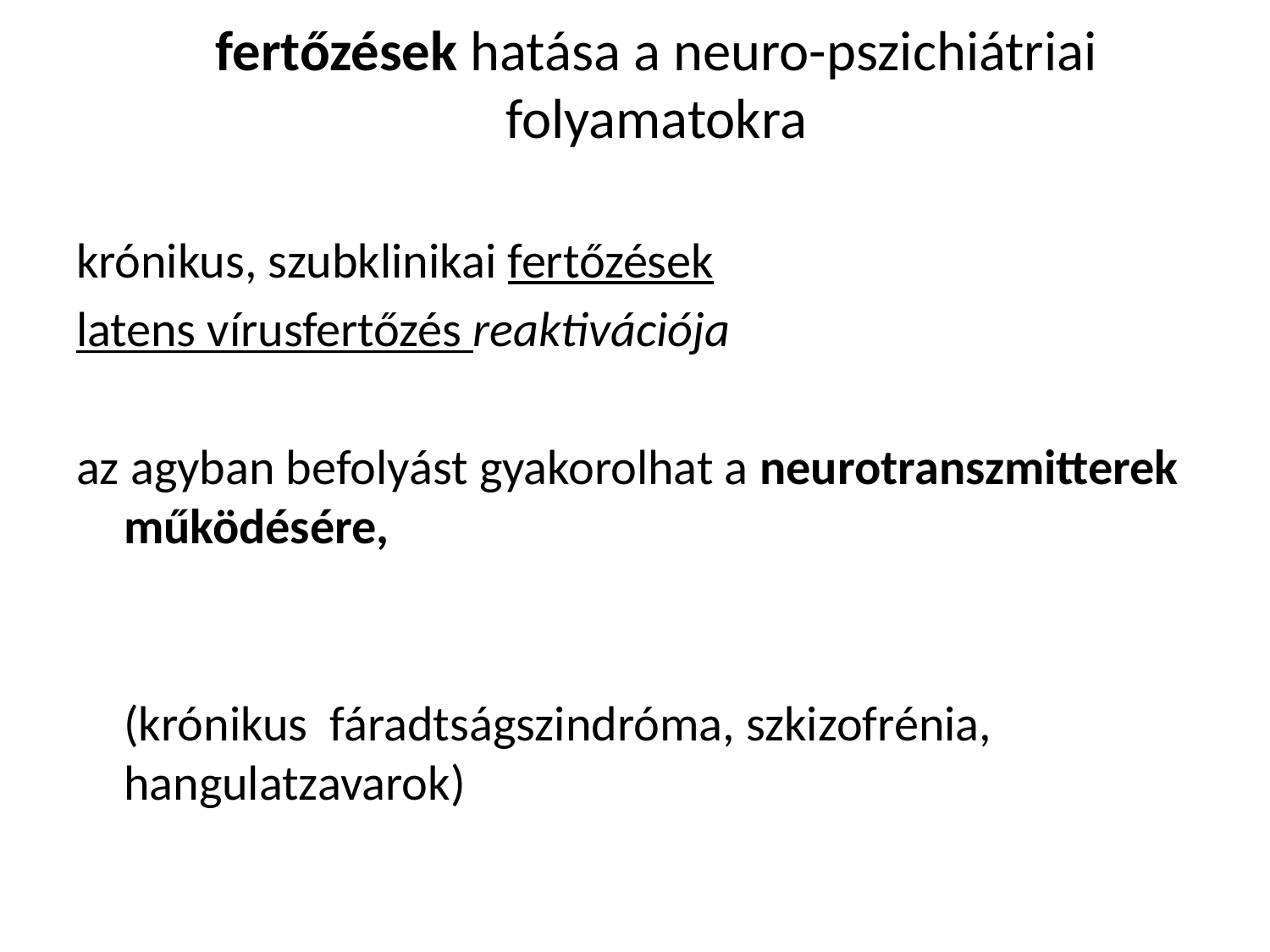

# fertőzések hatása a neuro-pszichiátriai folyamatokra
krónikus, szubklinikai fertőzések
latens vírusfertőzés reaktivációja

az agyban befolyást gyakorolhat a neurotranszmitterek működésére,

(krónikus  fáradtság­szindróma, szkizofrénia, hangulatzavarok)